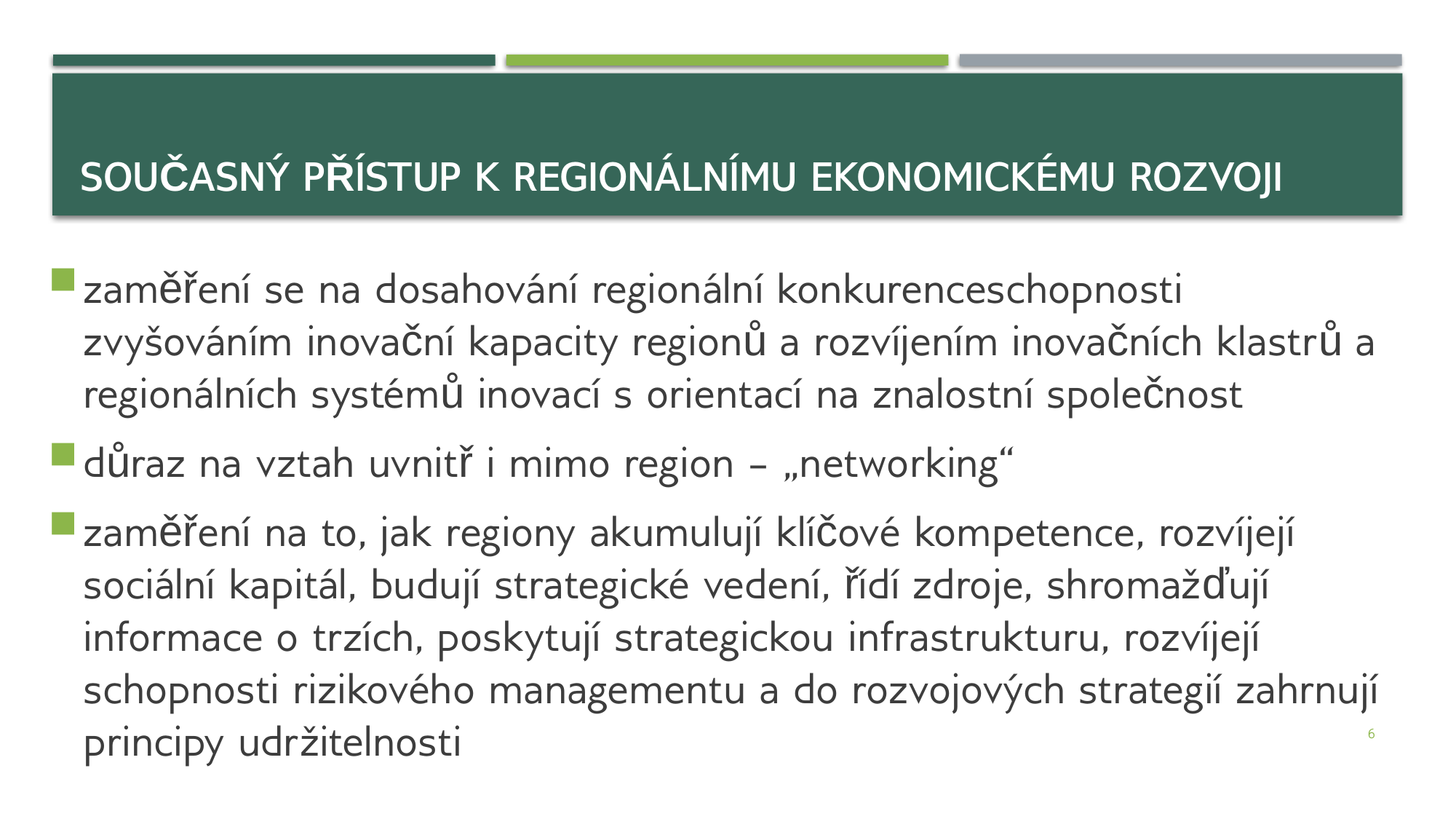

# Současný přístup k regionálnímu ekonomickému rozvoji
zaměření se na dosahování regionální konkurenceschopnosti zvyšováním inovační kapacity regionů a rozvíjením inovačních klastrů a regionálních systémů inovací s orientací na znalostní společnost
důraz na vztah uvnitř i mimo region – „networking“
zaměření na to, jak regiony akumulují klíčové kompetence, rozvíjejí sociální kapitál, budují strategické vedení, řídí zdroje, shromažďují informace o trzích, poskytují strategickou infrastrukturu, rozvíjejí schopnosti rizikového managementu a do rozvojových strategií zahrnují principy udržitelnosti
6